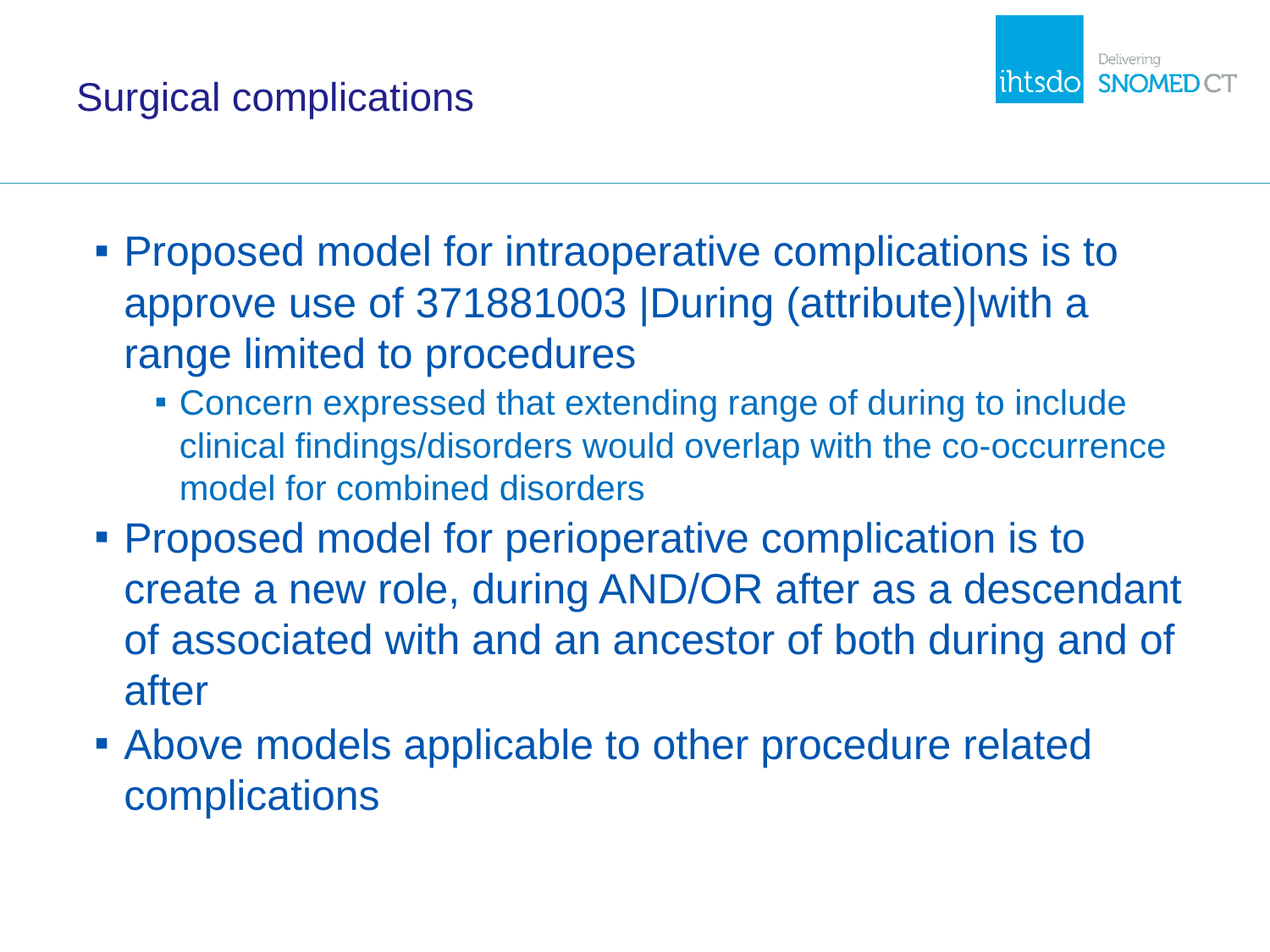

# Surgical complications
Proposed model for intraoperative complications is to approve use of 371881003 |During (attribute)|with a range limited to procedures
Concern expressed that extending range of during to include clinical findings/disorders would overlap with the co-occurrence model for combined disorders
Proposed model for perioperative complication is to create a new role, during AND/OR after as a descendant of associated with and an ancestor of both during and of after
Above models applicable to other procedure related complications